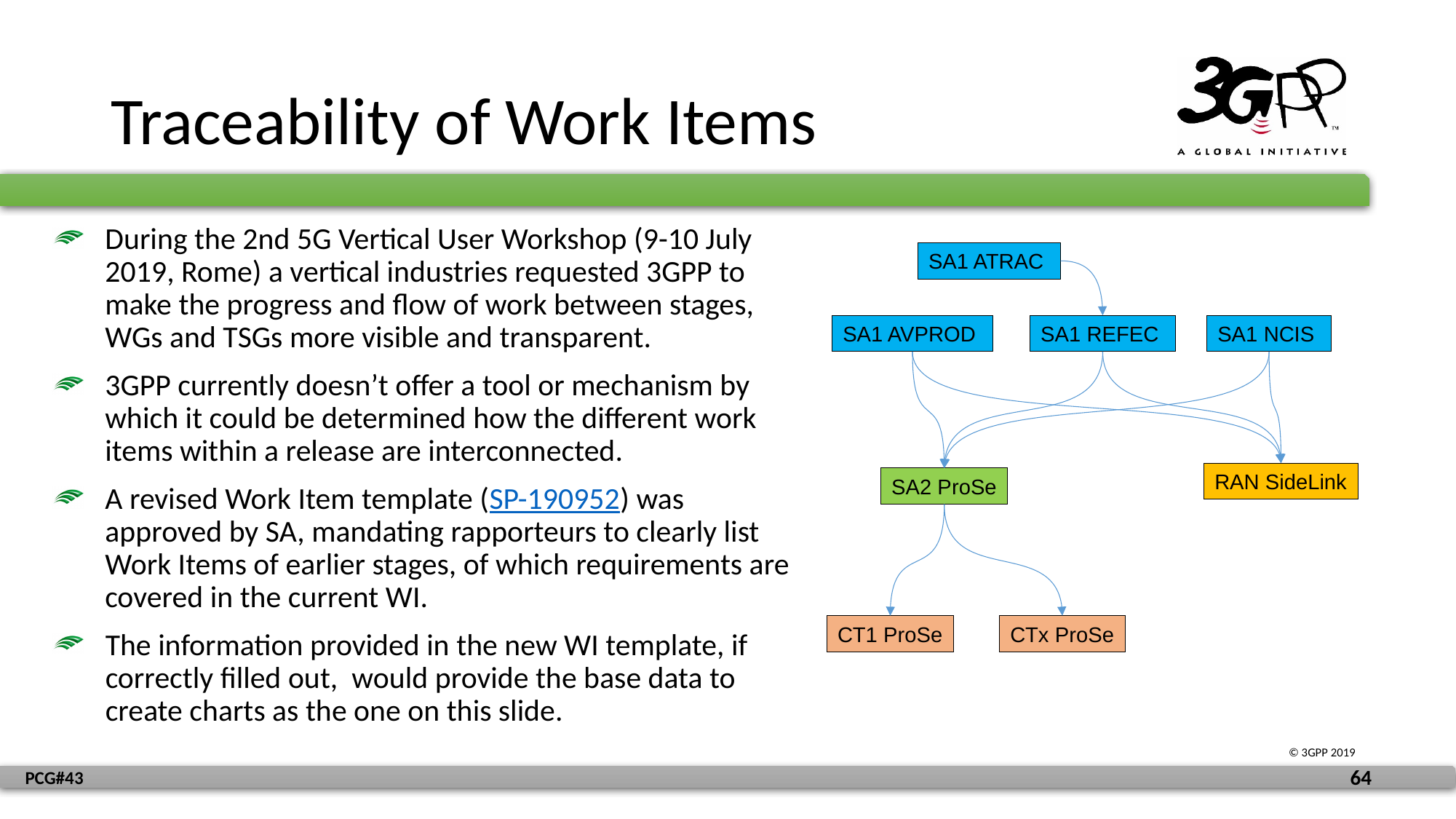

# Traceability of Work Items
During the 2nd 5G Vertical User Workshop (9-10 July 2019, Rome) a vertical industries requested 3GPP to make the progress and flow of work between stages, WGs and TSGs more visible and transparent.
3GPP currently doesn’t offer a tool or mechanism by which it could be determined how the different work items within a release are interconnected.
A revised Work Item template (SP-190952) was approved by SA, mandating rapporteurs to clearly list Work Items of earlier stages, of which requirements are covered in the current WI.
The information provided in the new WI template, if correctly filled out,  would provide the base data to create charts as the one on this slide.

SA1 ATRAC
SA1 AVPROD
SA1 REFEC
SA1 NCIS
RAN SideLink
SA2 ProSe
CT1 ProSe
CTx ProSe